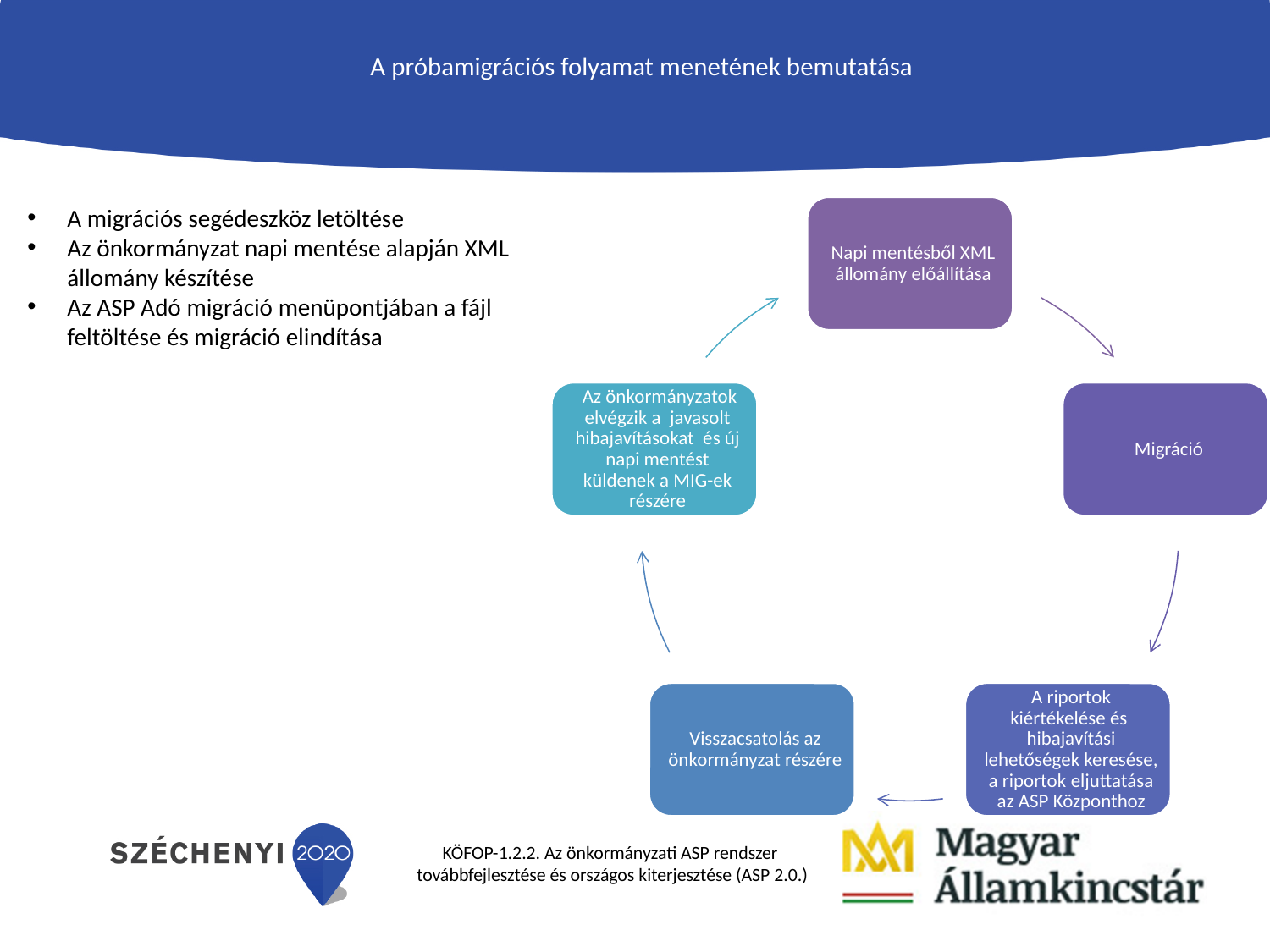

# A próbamigrációs folyamat menetének bemutatása
A migrációs segédeszköz letöltése
Az önkormányzat napi mentése alapján XML állomány készítése
Az ASP Adó migráció menüpontjában a fájl feltöltése és migráció elindítása
Napi mentésből XML állomány előállítása
Migráció
A riportok kiértékelése és  hibajavítási lehetőségek keresése, a riportok eljuttatása az ASP Központhoz
Visszacsatolás az önkormányzat részére
 Az önkormányzatok elvégzik a  javasolt hibajavításokat  és új napi mentést küldenek a MIG-ek részére